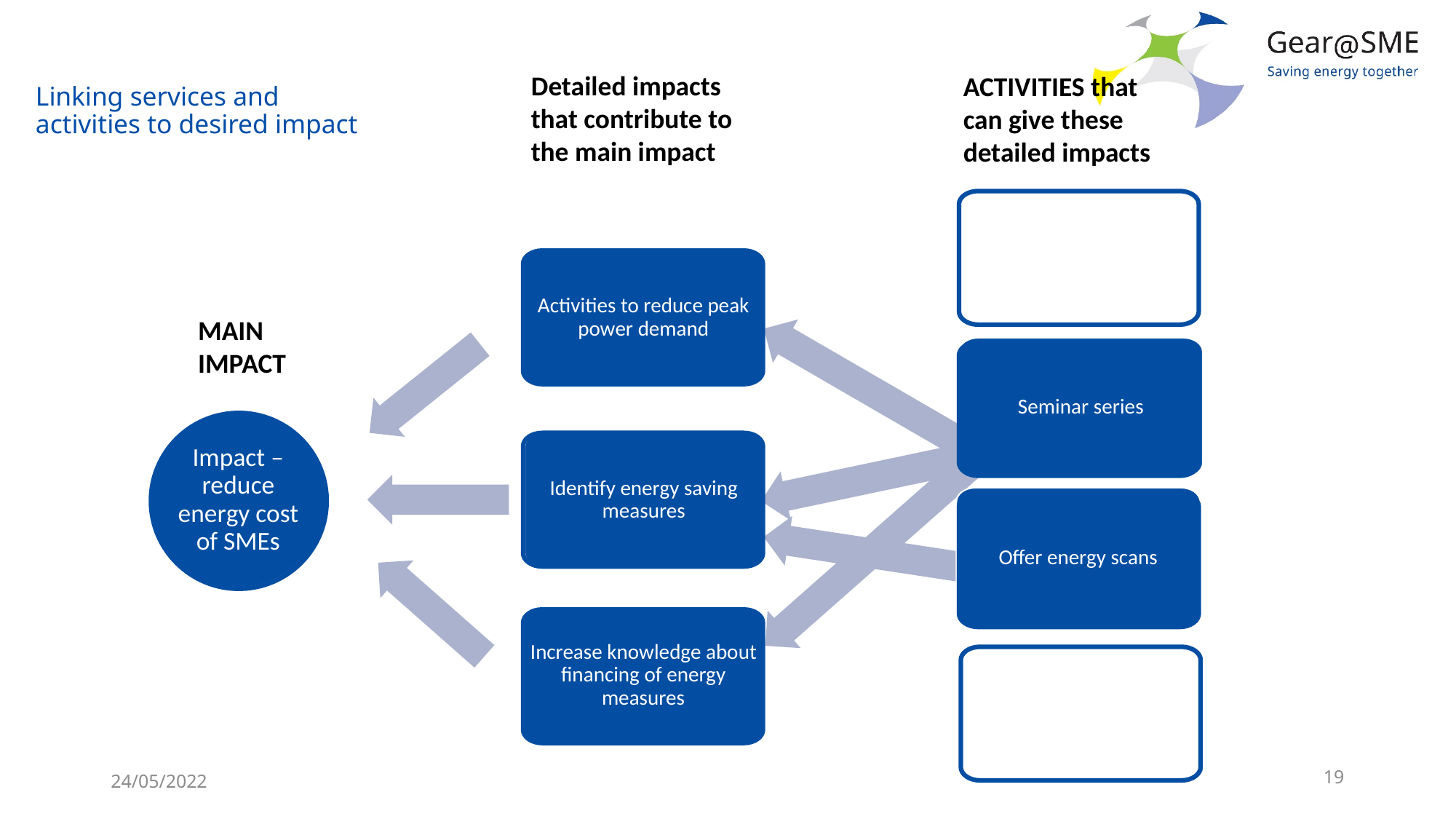

Detailed impacts that contribute to the main impact
ACTIVITIES that can give these detailed impacts
# Linking services and activities to desired impact

Activities to reduce peak power demand

MAIN IMPACT
Seminar series

Impact – reduce energy cost of SMEs

Identify energy saving measures

Offer energy scans

Increase knowledge about financing of energy measures

19
24/05/2022